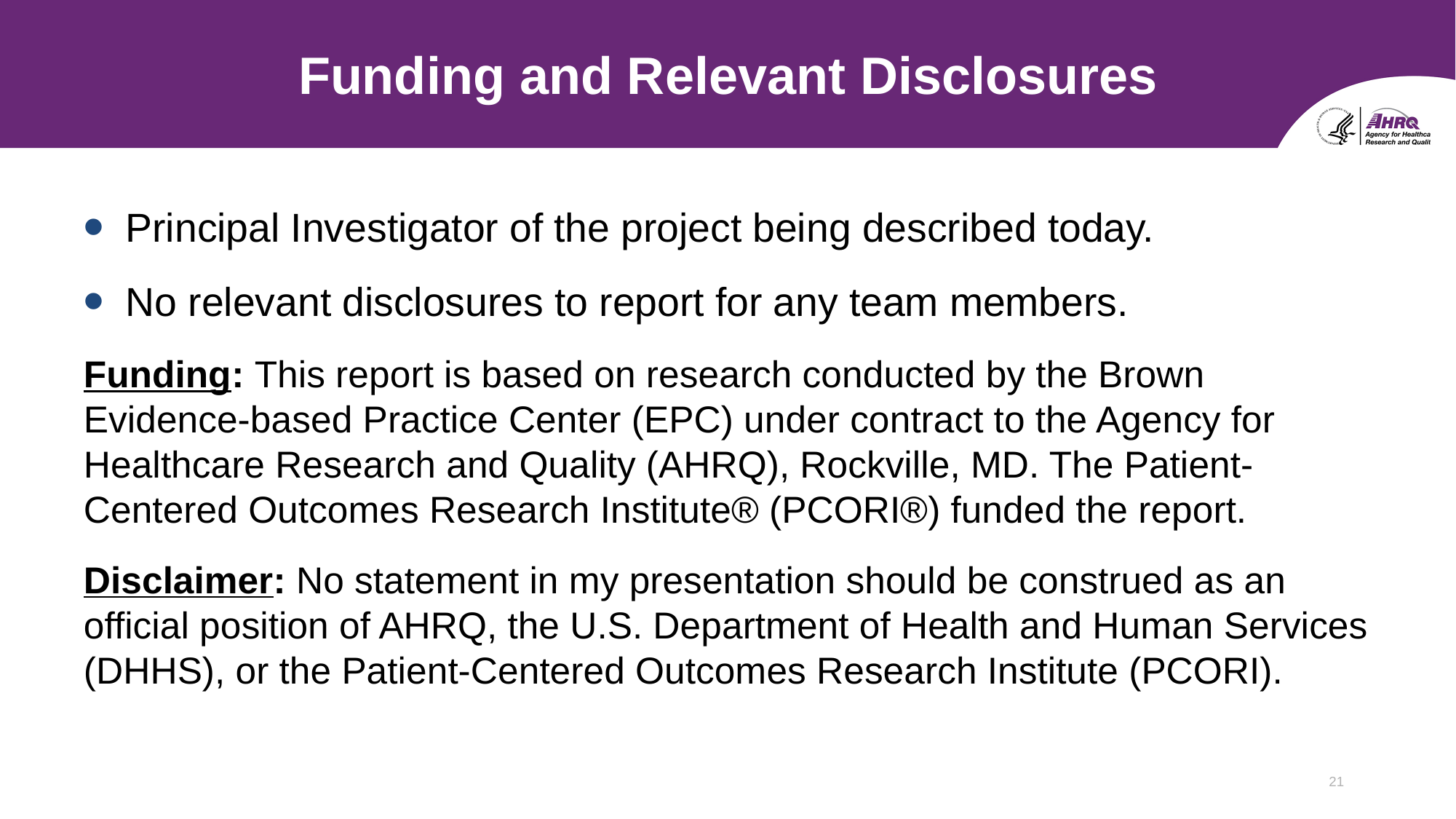

# Funding and Relevant Disclosures
Principal Investigator of the project being described today.
No relevant disclosures to report for any team members.
Funding: This report is based on research conducted by the Brown Evidence-based Practice Center (EPC) under contract to the Agency for Healthcare Research and Quality (AHRQ), Rockville, MD. The Patient-Centered Outcomes Research Institute® (PCORI®) funded the report.
Disclaimer: No statement in my presentation should be construed as an official position of AHRQ, the U.S. Department of Health and Human Services (DHHS), or the Patient-Centered Outcomes Research Institute (PCORI).

21